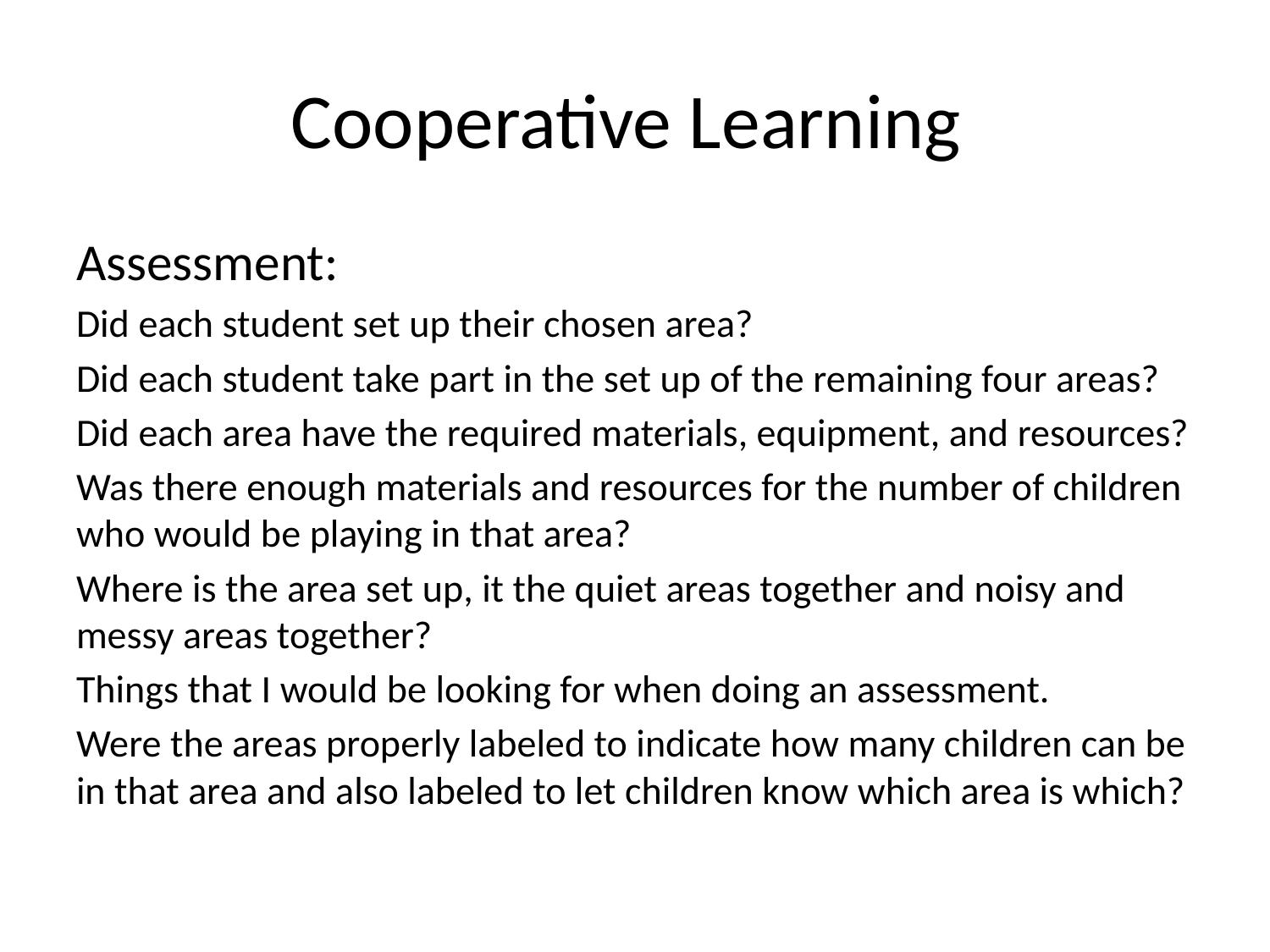

# Cooperative Learning
Assessment:
Did each student set up their chosen area?
Did each student take part in the set up of the remaining four areas?
Did each area have the required materials, equipment, and resources?
Was there enough materials and resources for the number of children who would be playing in that area?
Where is the area set up, it the quiet areas together and noisy and messy areas together?
Things that I would be looking for when doing an assessment.
Were the areas properly labeled to indicate how many children can be in that area and also labeled to let children know which area is which?